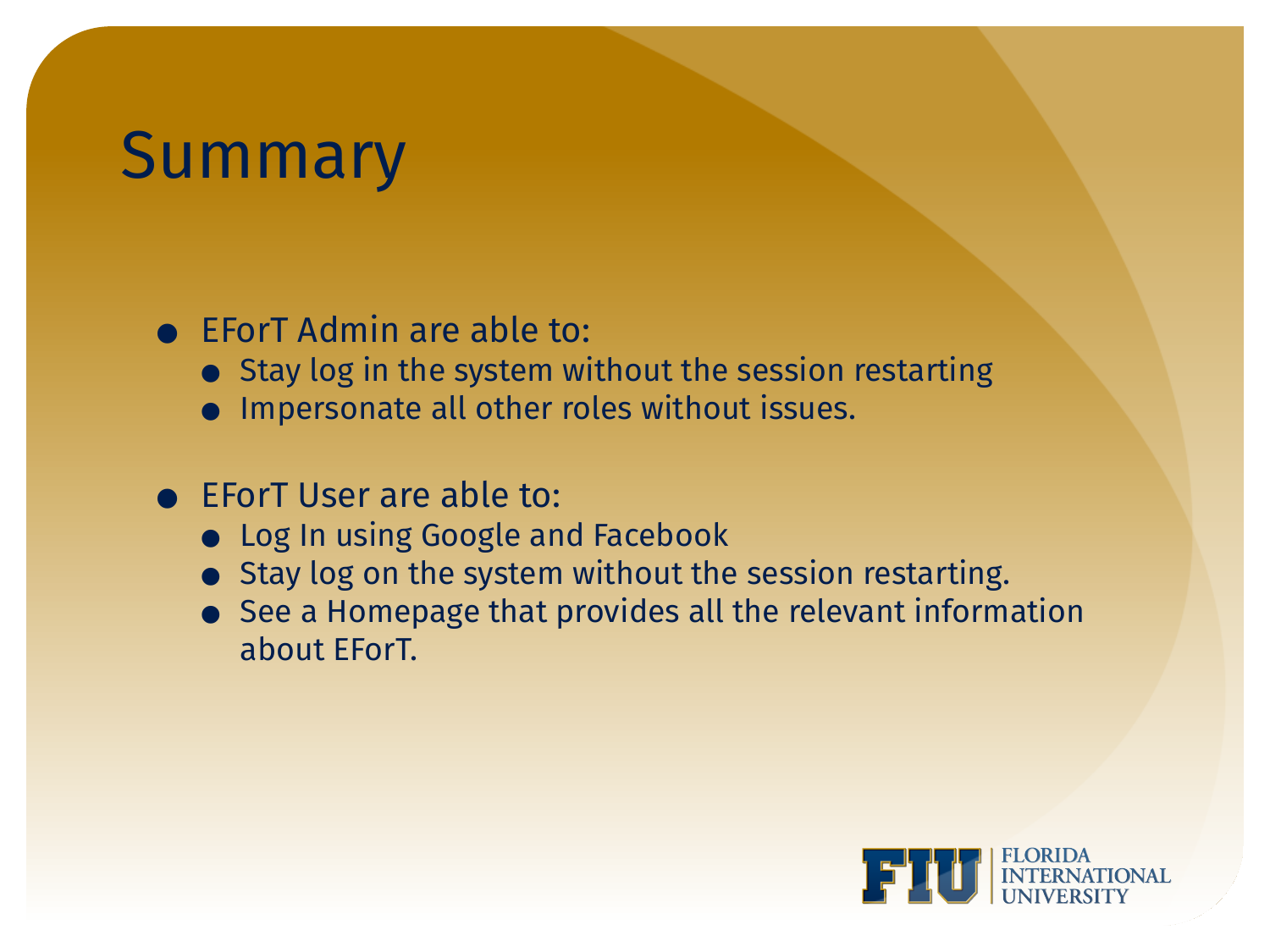

# Summary

EForT Admin are able to:
Stay log in the system without the session restarting
Impersonate all other roles without issues.

EForT User are able to:
Log In using Google and Facebook
Stay log on the system without the session restarting.
See a Homepage that provides all the relevant information about EForT.